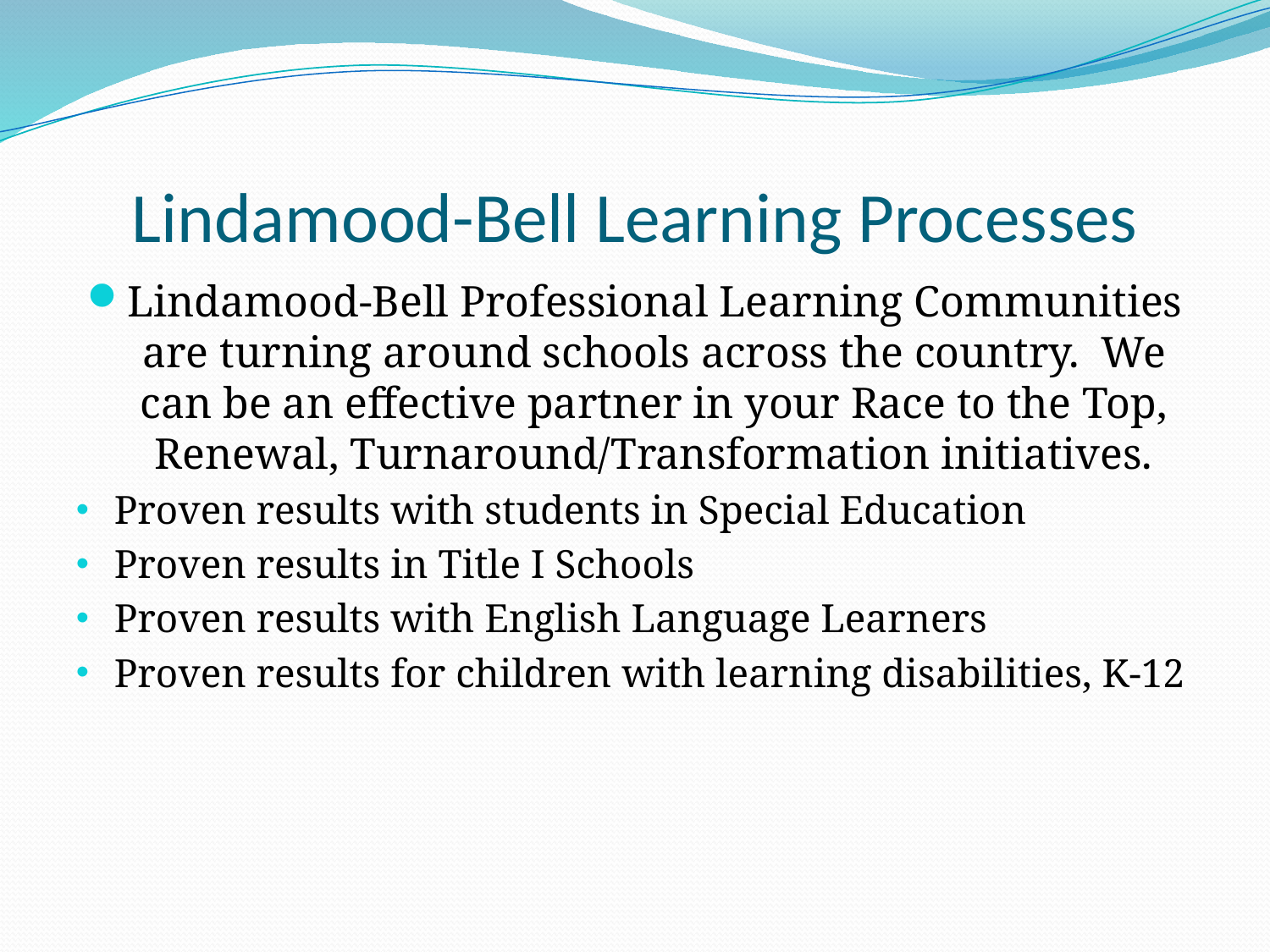

# Lindamood-Bell Learning Processes
Lindamood-Bell Professional Learning Communities are turning around schools across the country.  We can be an effective partner in your Race to the Top, Renewal, Turnaround/Transformation initiatives.
Proven results with students in Special Education
Proven results in Title I Schools
Proven results with English Language Learners
Proven results for children with learning disabilities, K-12